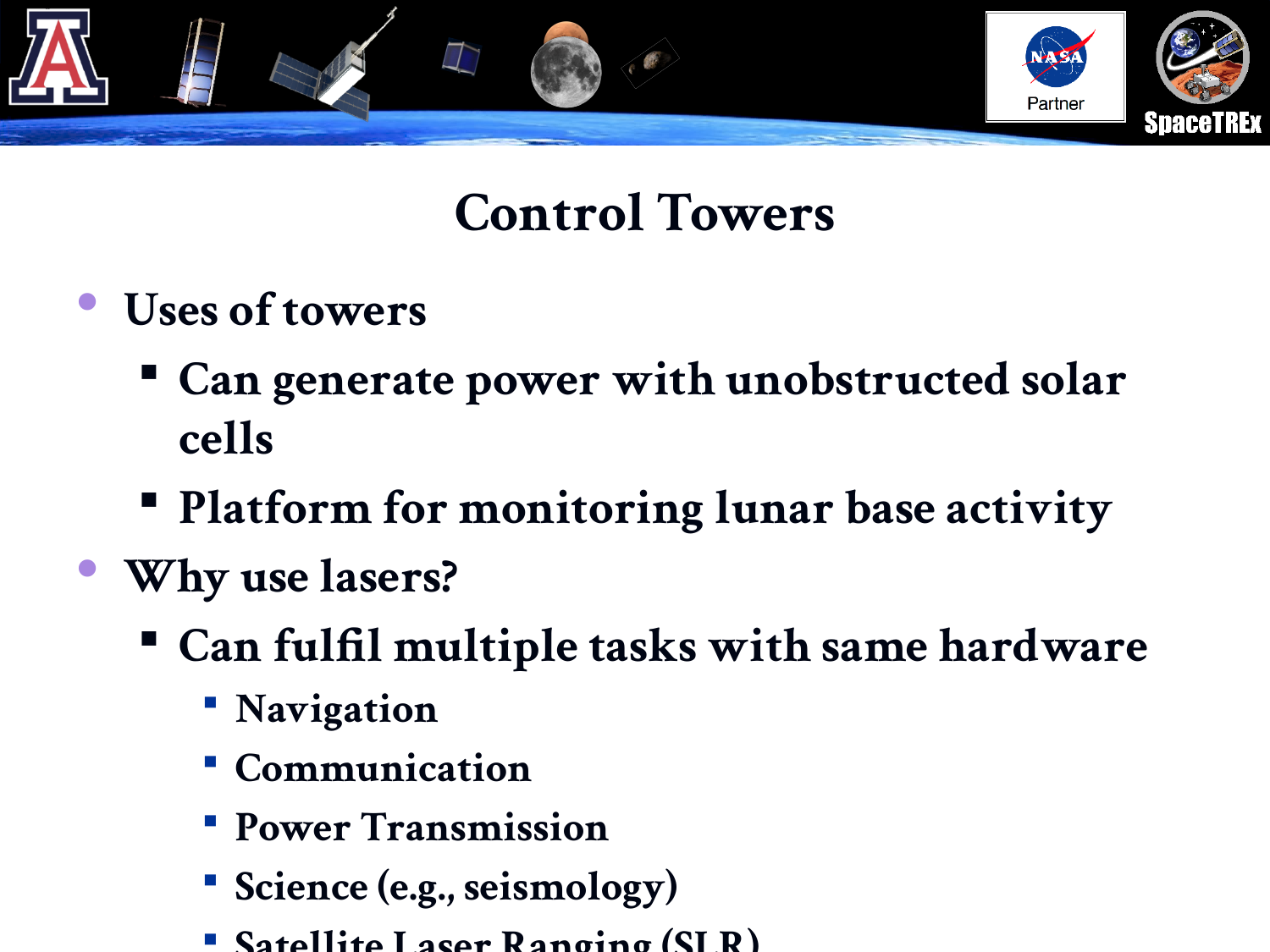

# Control Towers
Uses of towers
Can generate power with unobstructed solar cells
Platform for monitoring lunar base activity
Why use lasers?
Can fulfil multiple tasks with same hardware
Navigation
Communication
Power Transmission
Science (e.g., seismology)
Satellite Laser Ranging (SLR)